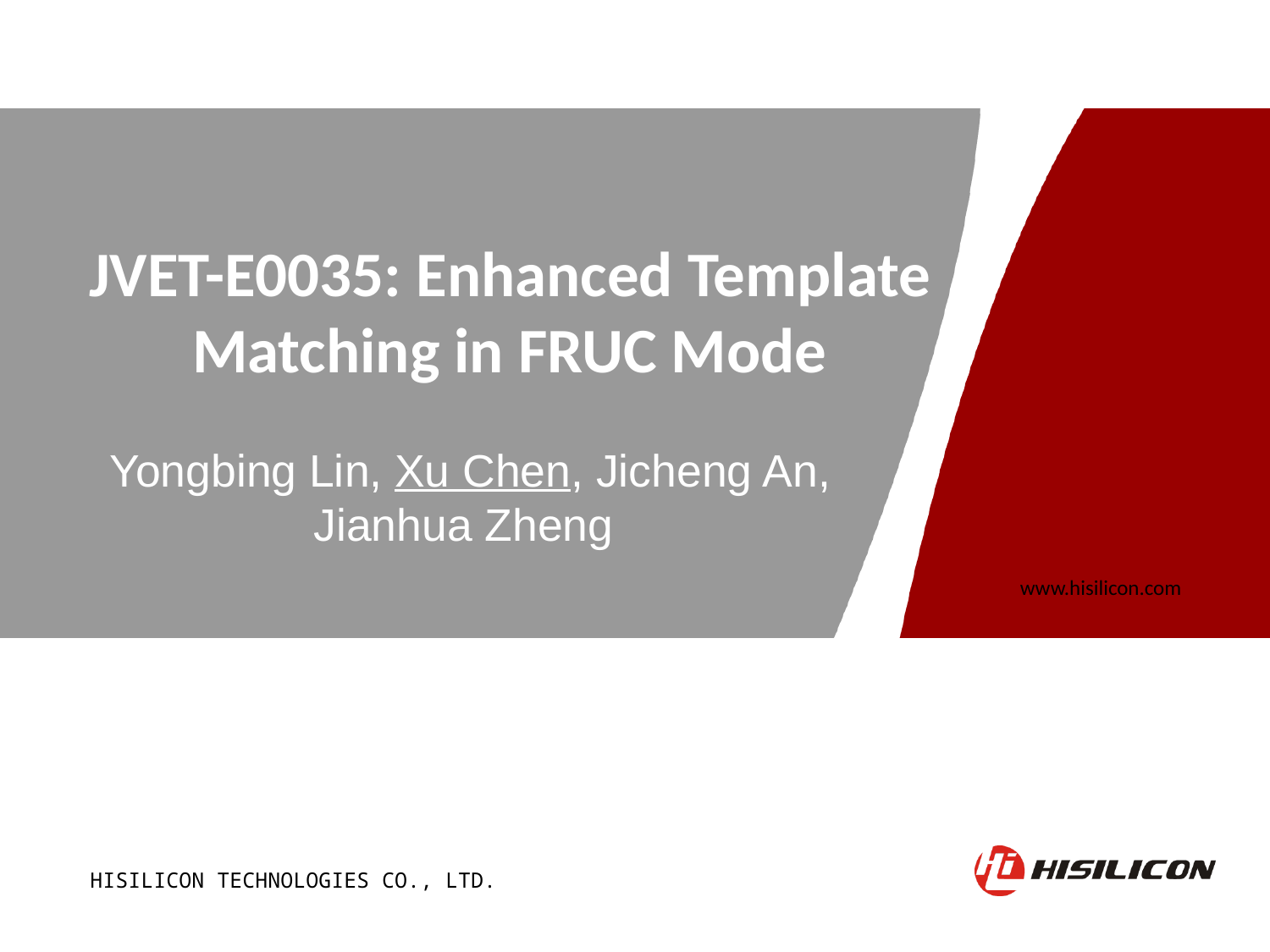

# JVET-E0035: Enhanced Template Matching in FRUC Mode
Yongbing Lin, Xu Chen, Jicheng An, Jianhua Zheng